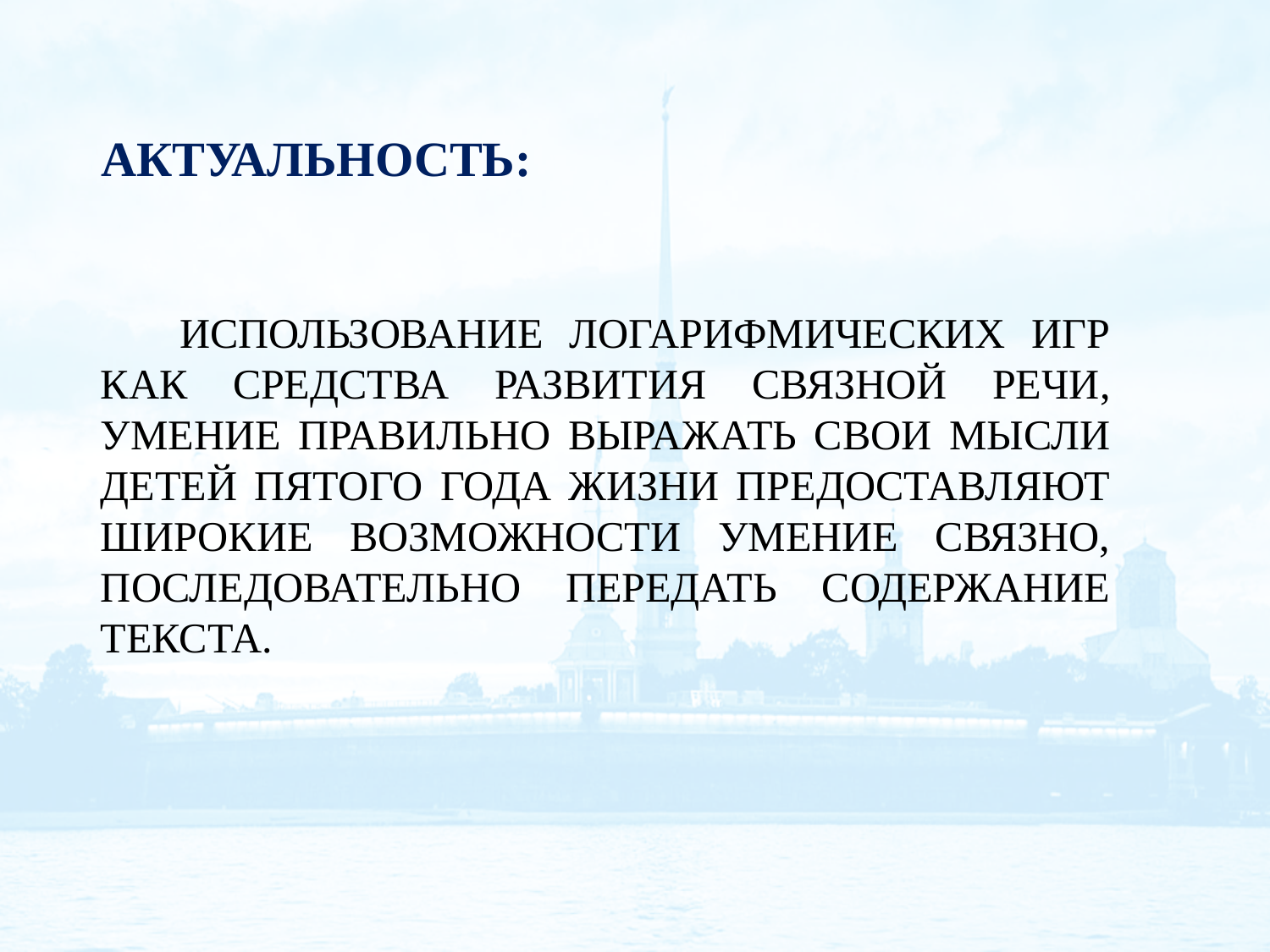

# АКТУАЛЬНОСТЬ:
   ИСПОЛЬЗОВАНИЕ ЛОГАРИФМИЧЕСКИХ ИГР КАК СРЕДСТВА РАЗВИТИЯ СВЯЗНОЙ РЕЧИ, УМЕНИЕ ПРАВИЛЬНО ВЫРАЖАТЬ СВОИ МЫСЛИ ДЕТЕЙ ПЯТОГО ГОДА ЖИЗНИ ПРЕДОСТАВЛЯЮТ ШИРОКИЕ ВОЗМОЖНОСТИ УМЕНИЕ СВЯЗНО, ПОСЛЕДОВАТЕЛЬНО ПЕРЕДАТЬ СОДЕРЖАНИЕ ТЕКСТА.